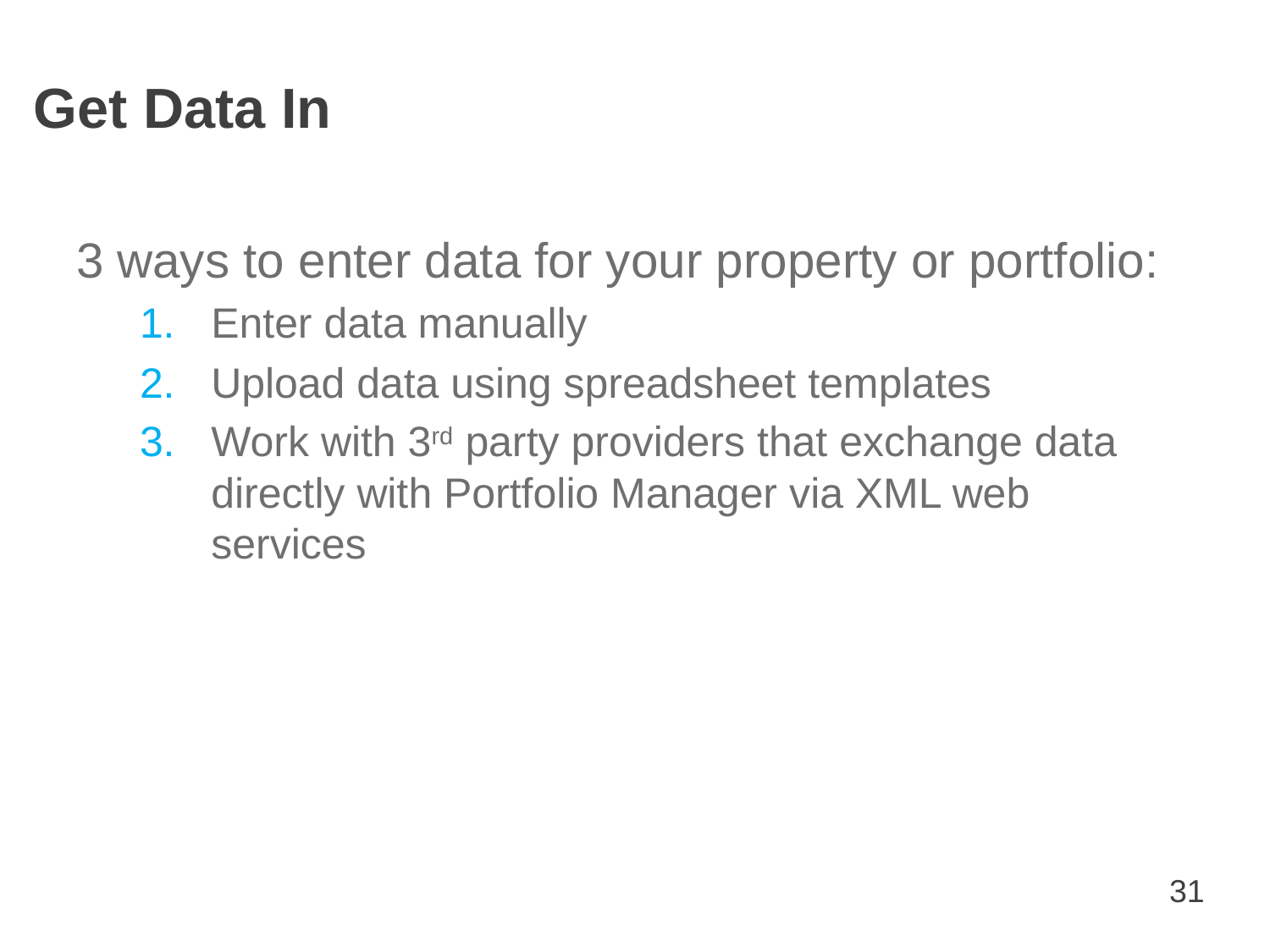

# Get Data In
3 ways to enter data for your property or portfolio:
Enter data manually
Upload data using spreadsheet templates
Work with 3rd party providers that exchange data directly with Portfolio Manager via XML web services